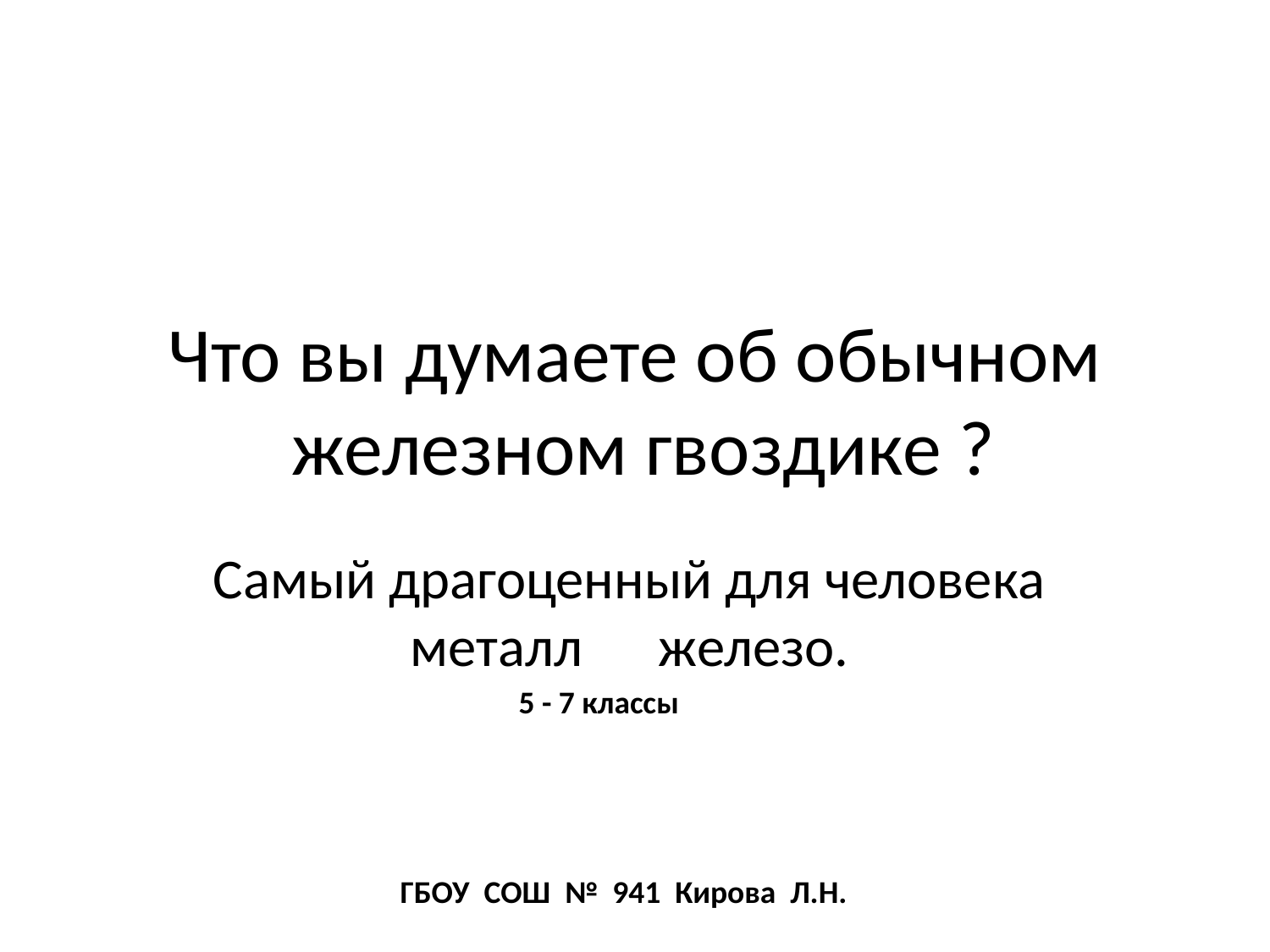

# Что вы думаете об обычном  железном гвоздике ?
Самый драгоценный для человека металл      железо.
5 - 7 классы
ГБОУ  СОШ  №  941  Кирова  Л.Н.